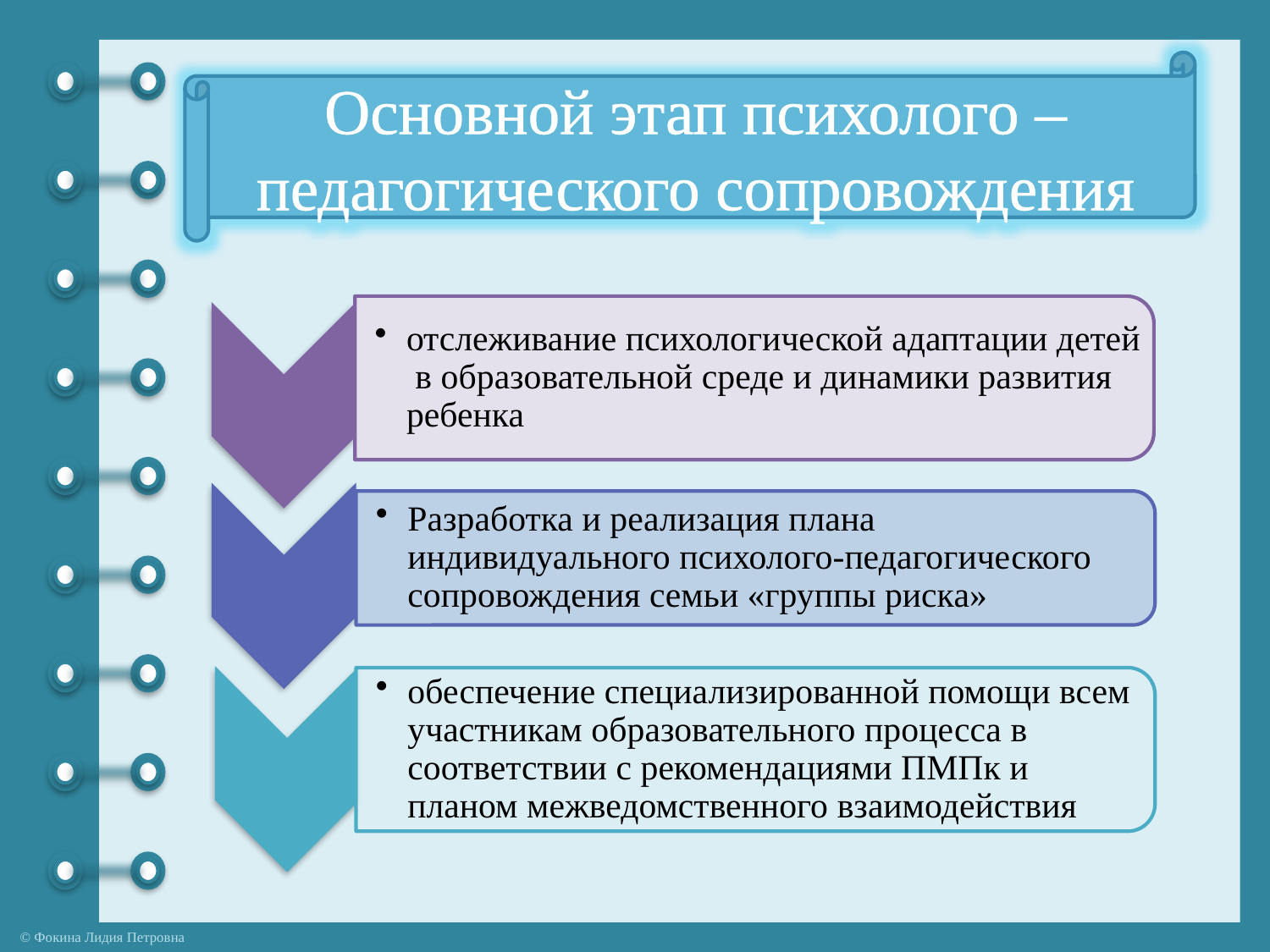

Основной этап психолого – педагогического сопровождения

отслеживание психологической адаптации детей  в образовательной среде и динамики развития ребенка

Разработка и реализация плана индивидуального психолого-педагогического сопровождения семьи «группы риска»

обеспечение специализированной помощи всем участникам образовательного процесса в соответствии с рекомендациями ПМПк и планом межведомственного взаимодействия